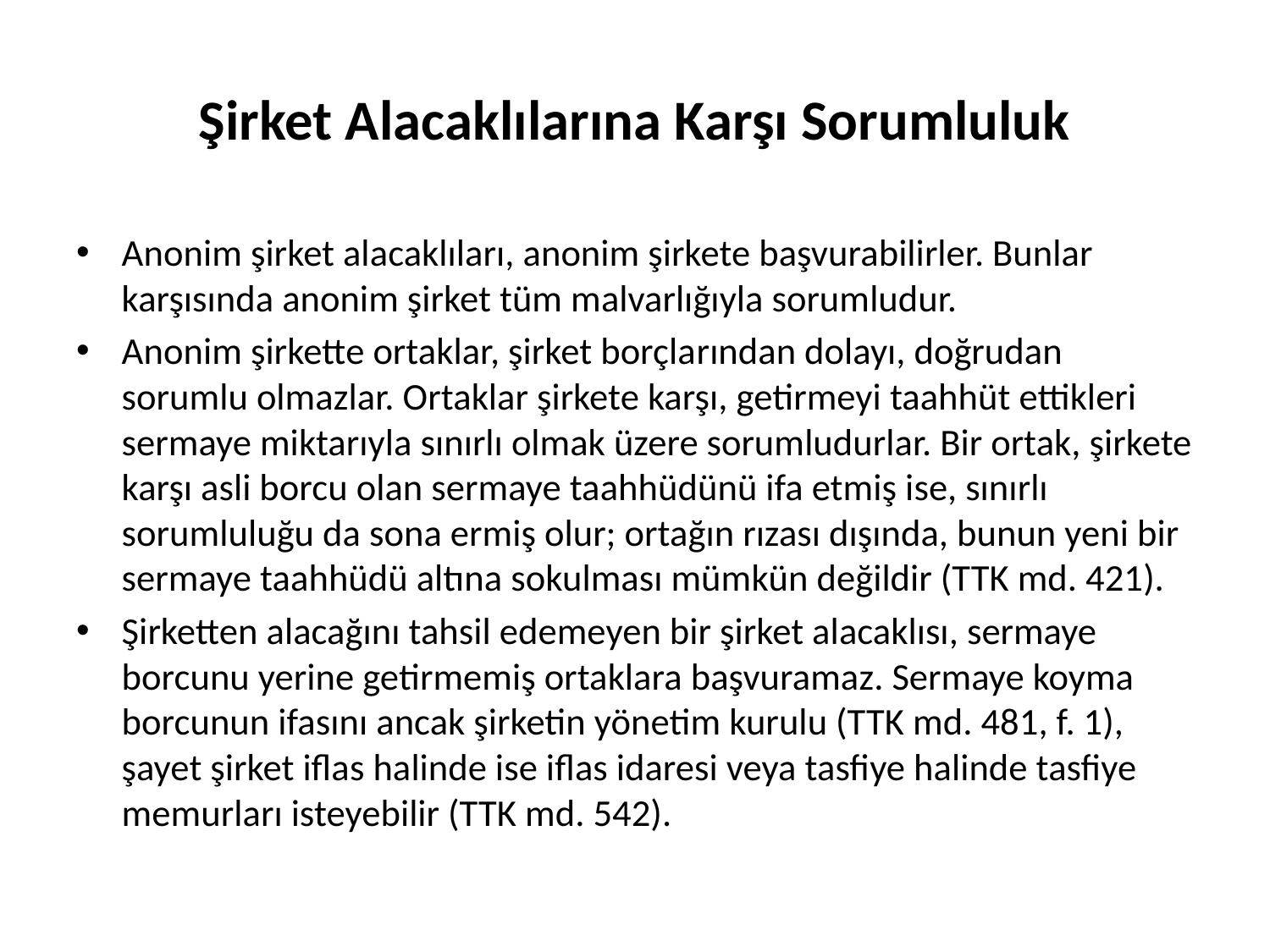

# Şirket Alacaklılarına Karşı Sorumluluk
Anonim şirket alacaklıları, anonim şirkete başvurabilirler. Bunlar karşısında anonim şirket tüm malvarlığıyla sorumludur.
Anonim şirkette ortaklar, şirket borçla­rından dolayı, doğrudan sorumlu olmazlar. Ortaklar şirkete karşı, getirmeyi taahhüt ettikleri sermaye miktarıyla sınırlı olmak üzere sorumludurlar. Bir ortak, şirkete karşı asli borcu olan sermaye taahhüdünü ifa etmiş ise, sınırlı sorumluluğu da sona ermiş olur; ortağın rızası dışında, bunun yeni bir sermaye taahhüdü altına sokulması mümkün değildir (TTK md. 421).
Şirketten alacağını tahsil edemeyen bir şirket alacaklısı, sermaye borcunu yerine getirmemiş ortaklara başvuramaz. Sermaye koyma borcunun ifasını ancak şirketin yönetim kurulu (TTK md. 481, f. 1), şayet şirket iflas halinde ise iflas idaresi veya tasfiye halinde tasfiye memurları isteyebilir (TTK md. 542).